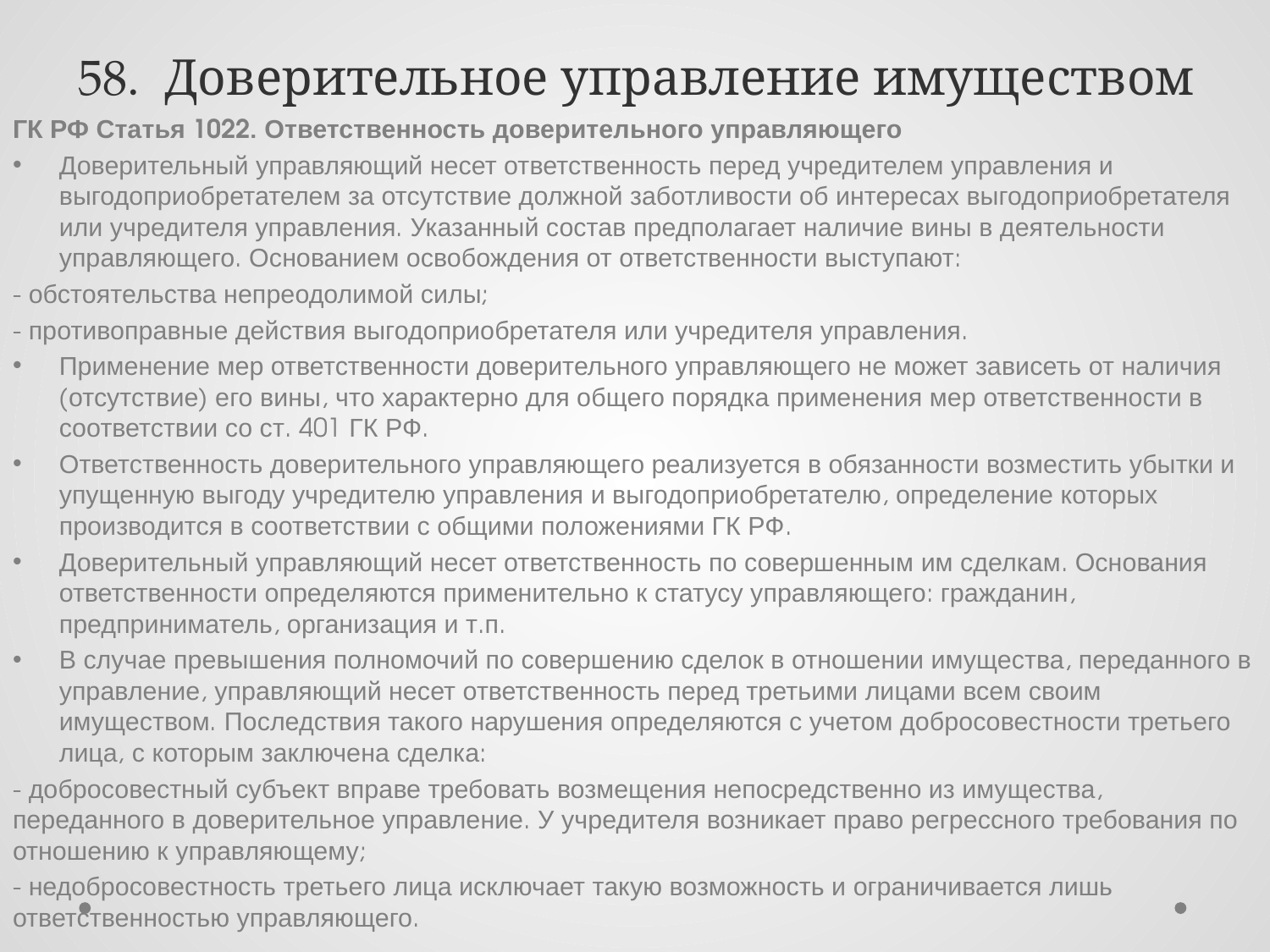

# 58.  Доверительное управление имуществом
ГК РФ Статья 1022. Ответственность доверительного управляющего
Доверительный управляющий несет ответственность перед учредителем управления и выгодоприобретателем за отсутствие должной заботливости об интересах выгодоприобретателя или учредителя управления. Указанный состав предполагает наличие вины в деятельности управляющего. Основанием освобождения от ответственности выступают:
- обстоятельства непреодолимой силы;
- противоправные действия выгодоприобретателя или учредителя управления.
Применение мер ответственности доверительного управляющего не может зависеть от наличия (отсутствие) его вины, что характерно для общего порядка применения мер ответственности в соответствии со ст. 401 ГК РФ.
Ответственность доверительного управляющего реализуется в обязанности возместить убытки и упущенную выгоду учредителю управления и выгодоприобретателю, определение которых производится в соответствии с общими положениями ГК РФ.
Доверительный управляющий несет ответственность по совершенным им сделкам. Основания ответственности определяются применительно к статусу управляющего: гражданин, предприниматель, организация и т.п.
В случае превышения полномочий по совершению сделок в отношении имущества, переданного в управление, управляющий несет ответственность перед третьими лицами всем своим имуществом. Последствия такого нарушения определяются с учетом добросовестности третьего лица, с которым заключена сделка:
- добросовестный субъект вправе требовать возмещения непосредственно из имущества, переданного в доверительное управление. У учредителя возникает право регрессного требования по отношению к управляющему;
- недобросовестность третьего лица исключает такую возможность и ограничивается лишь ответственностью управляющего.